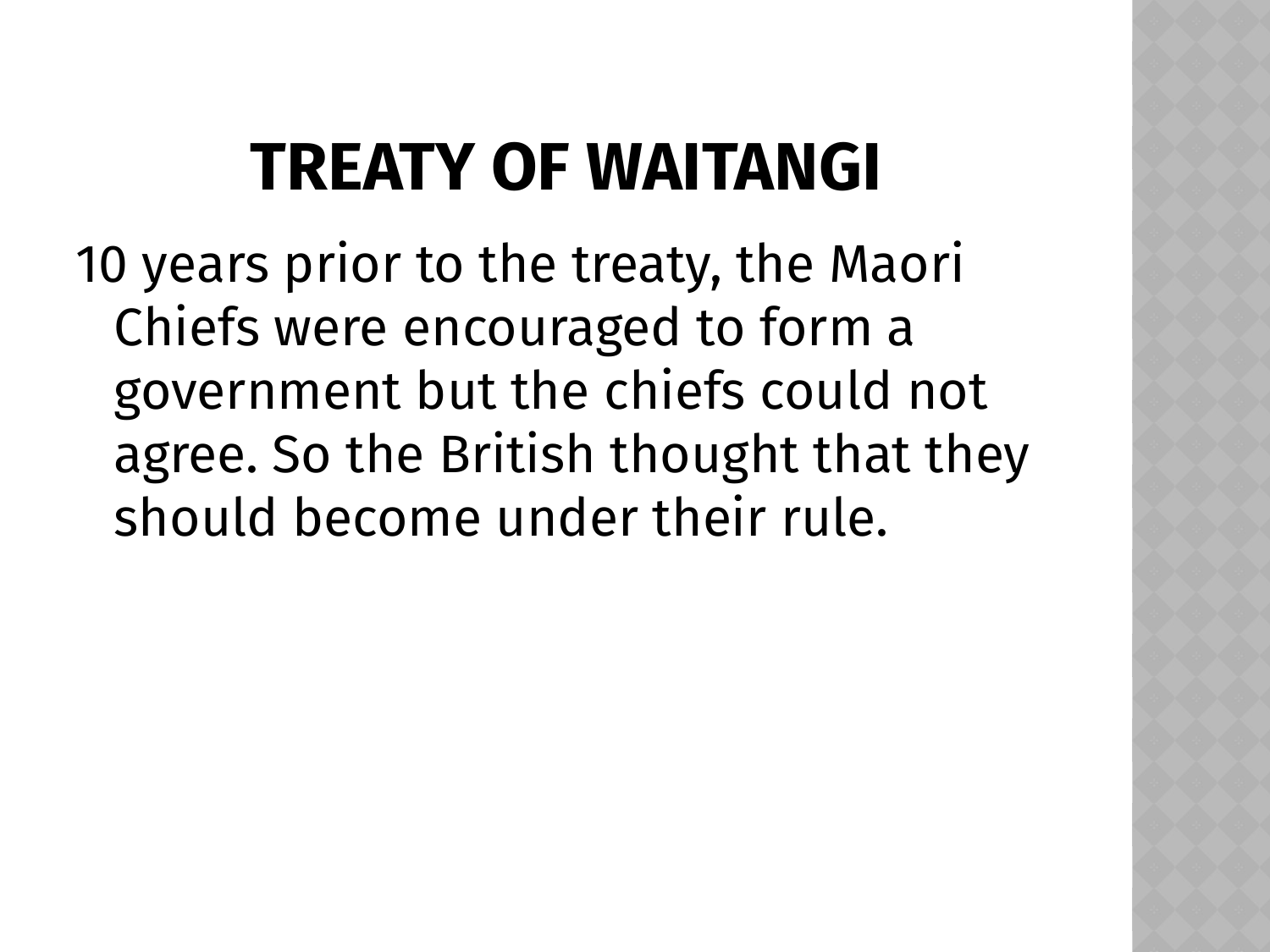

# Treaty of Waitangi
10 years prior to the treaty, the Maori Chiefs were encouraged to form a government but the chiefs could not agree. So the British thought that they should become under their rule.